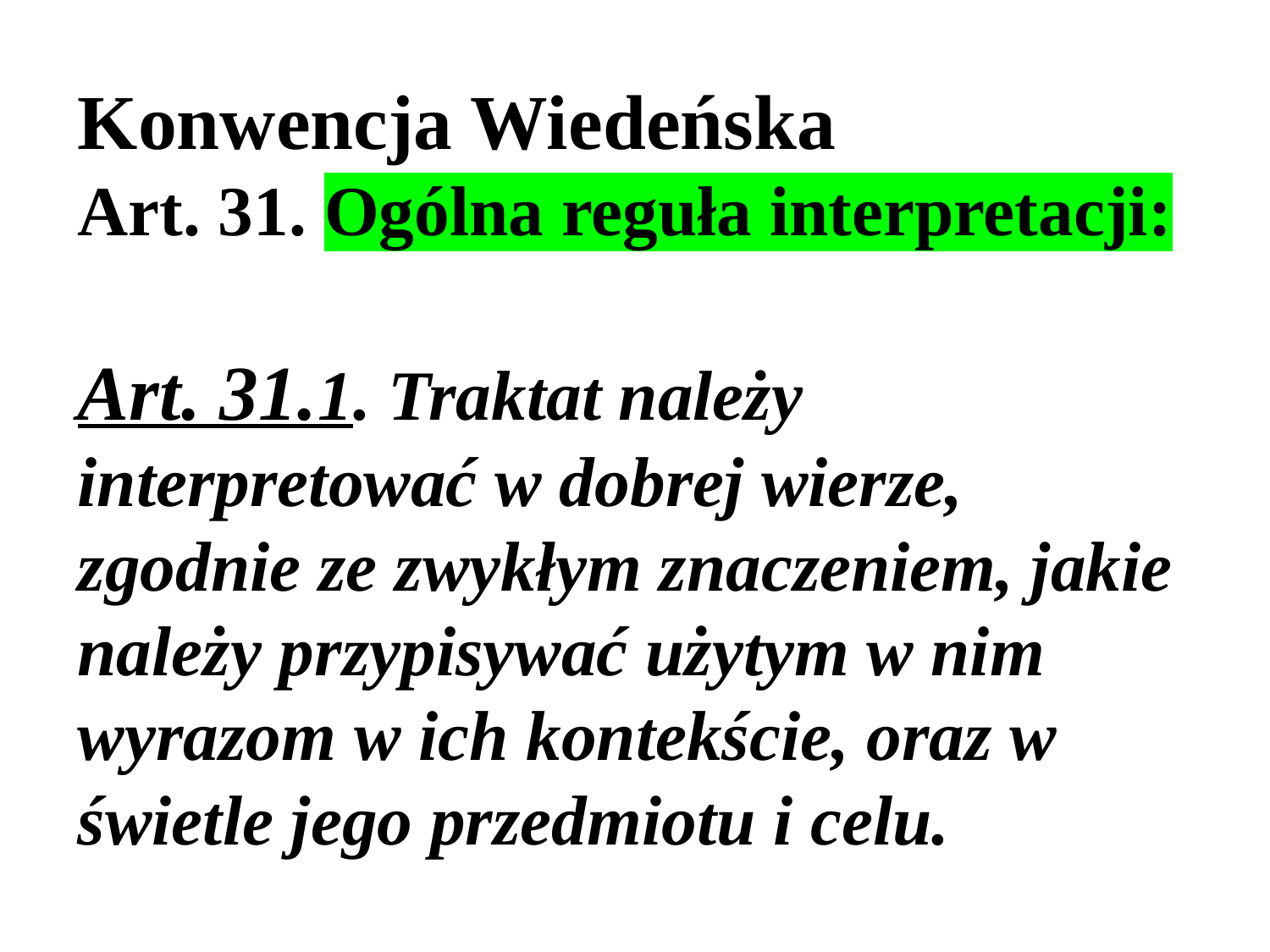

# Konwencja Wiedeńska Art. 31. Ogólna reguła interpretacji: Art. 31.1. Traktat należy interpretować w dobrej wierze, zgodnie ze zwykłym znaczeniem, jakie należy przypisywać użytym w nim wyrazom w ich kontekście, oraz w świetle jego przedmiotu i celu.